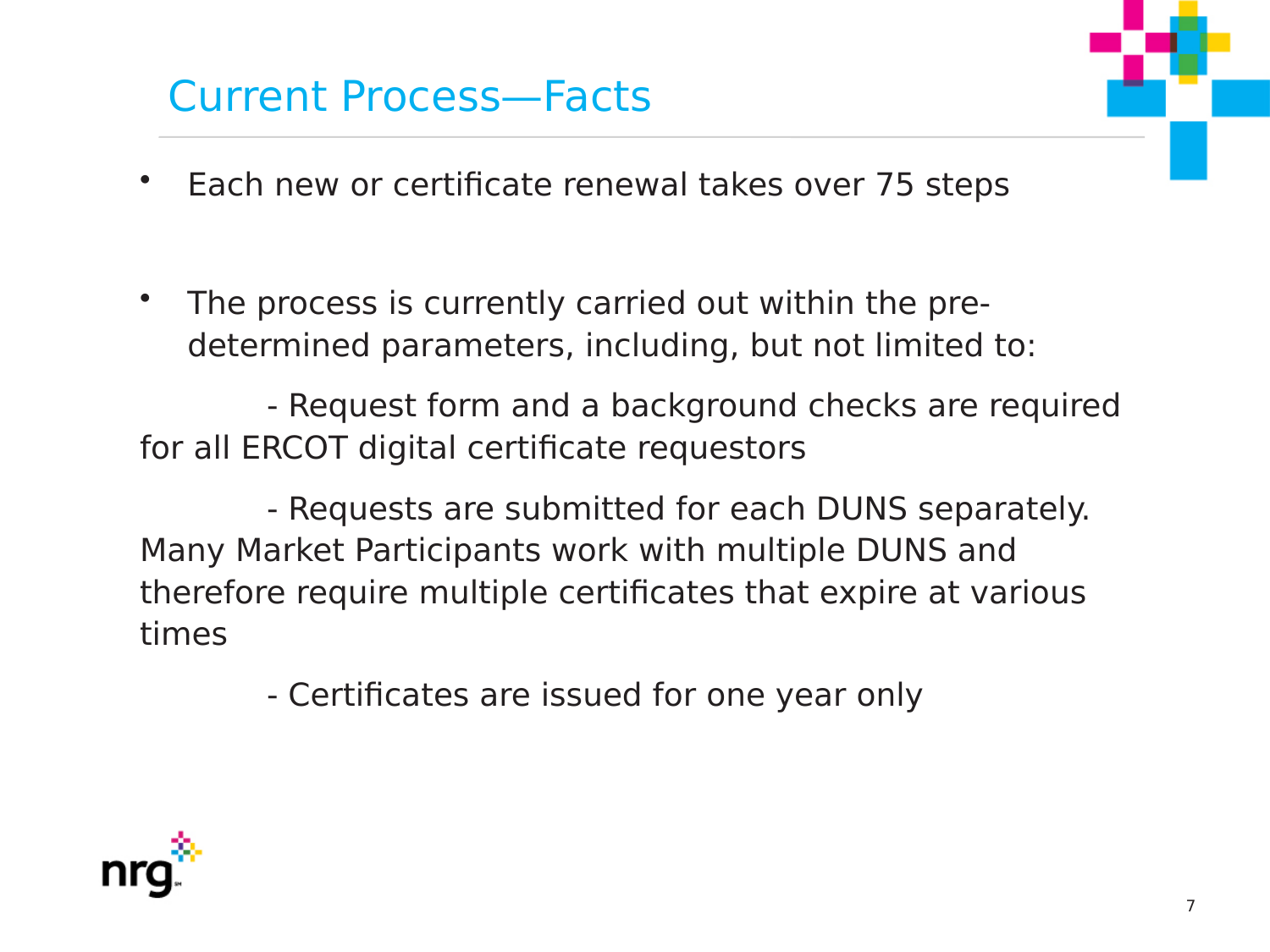

# Current Process—Facts
Each new or certificate renewal takes over 75 steps

The process is currently carried out within the pre-determined parameters, including, but not limited to:
	- Request form and a background checks are required for all ERCOT digital certificate requestors
	- Requests are submitted for each DUNS separately. Many Market Participants work with multiple DUNS and therefore require multiple certificates that expire at various times
	- Certificates are issued for one year only